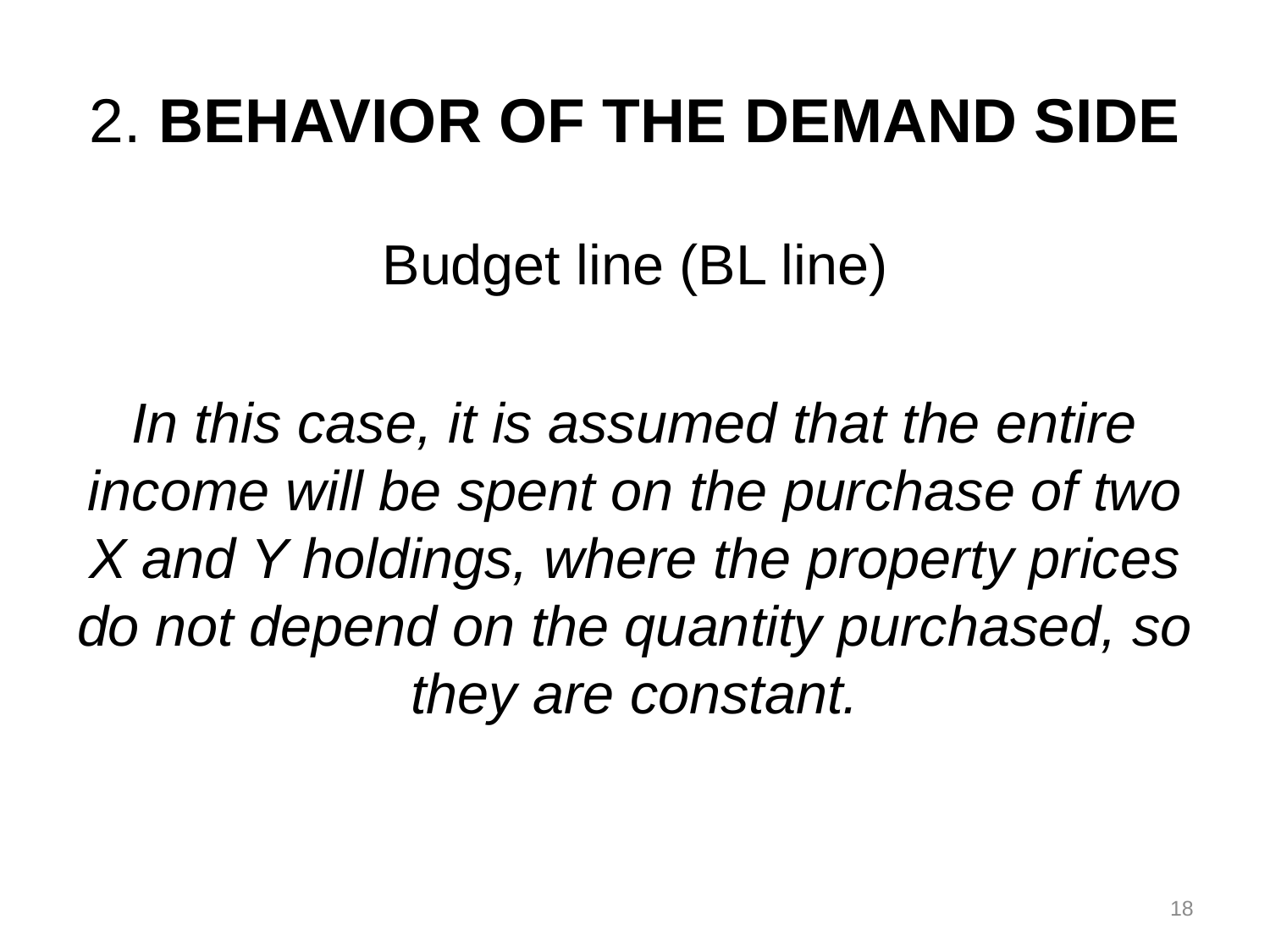

# 2. behavior of the demand side
Budget line (BL line)

In this case, it is assumed that the entire income will be spent on the purchase of two X and Y holdings, where the property prices do not depend on the quantity purchased, so they are constant.
18